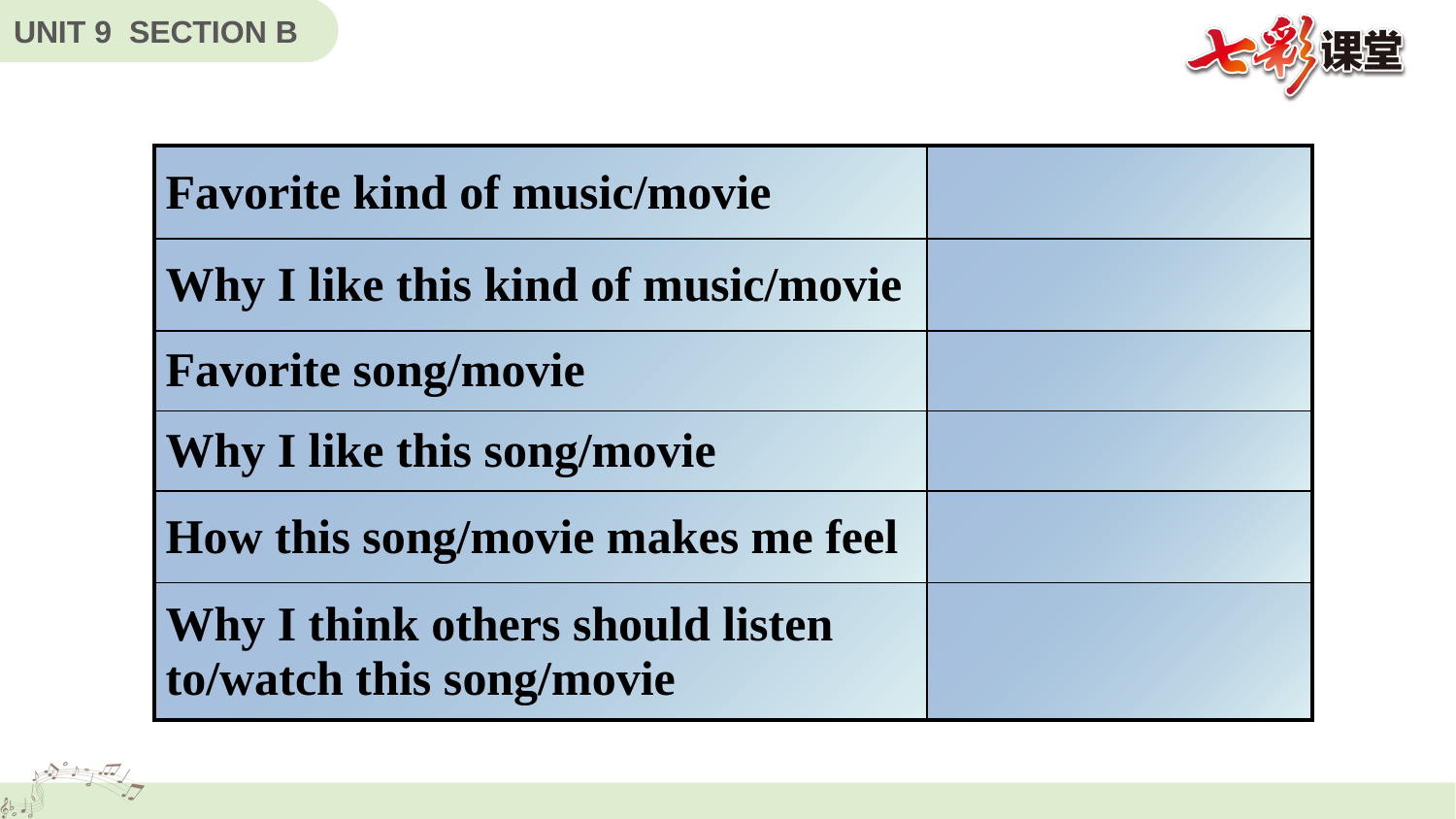

| Favorite kind of music/movie |  |
| --- | --- |
| Why I like this kind of music/movie |  |
| Favorite song/movie |  |
| Why I like this song/movie |  |
| How this song/movie makes me feel |  |
| Why I think others should listen to/watch this song/movie |  |